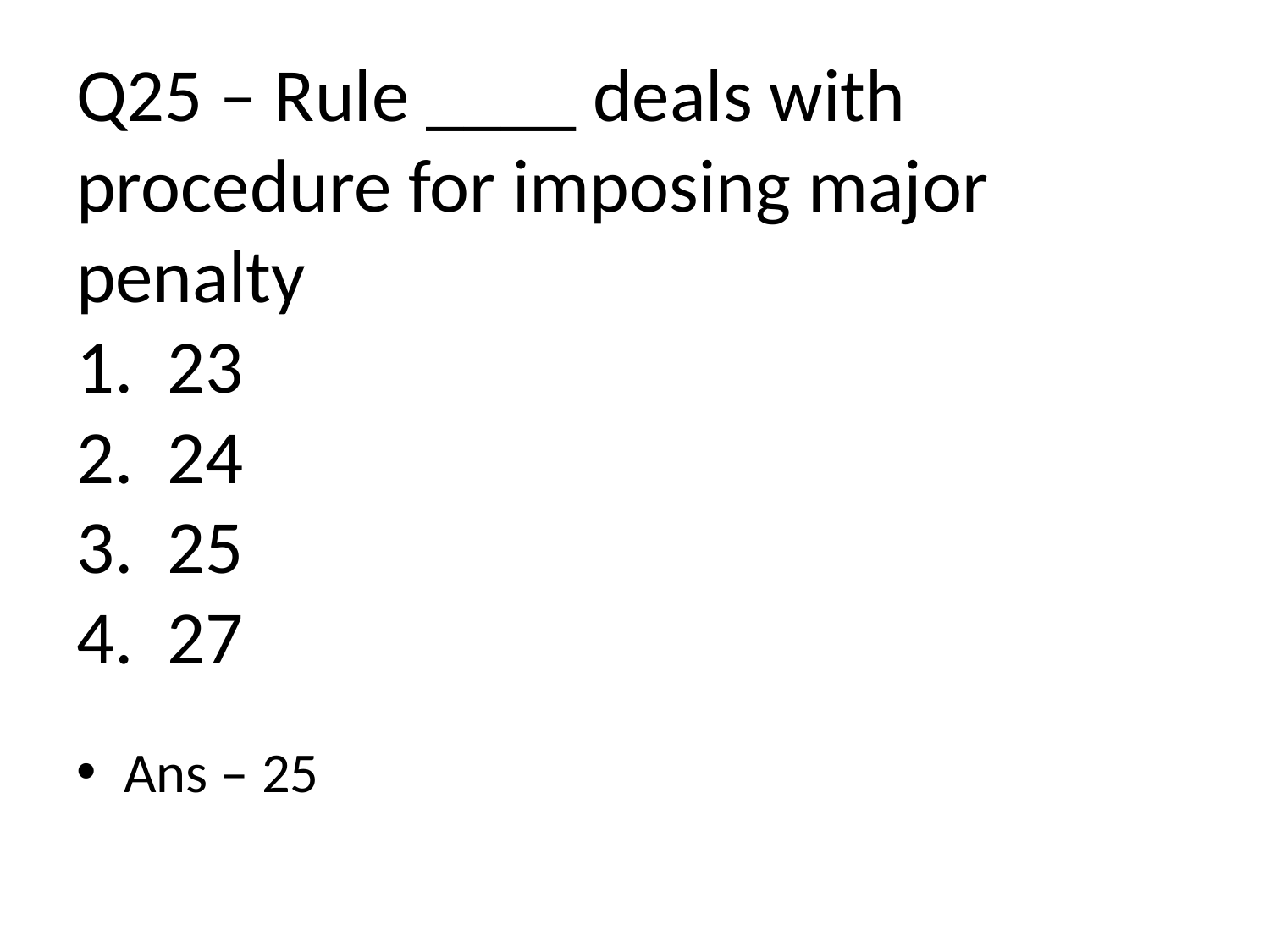

# Q25 – Rule ____ deals with procedure for imposing major penalty 1.  23 2.  24 3.  25 4.  27
Ans – 25